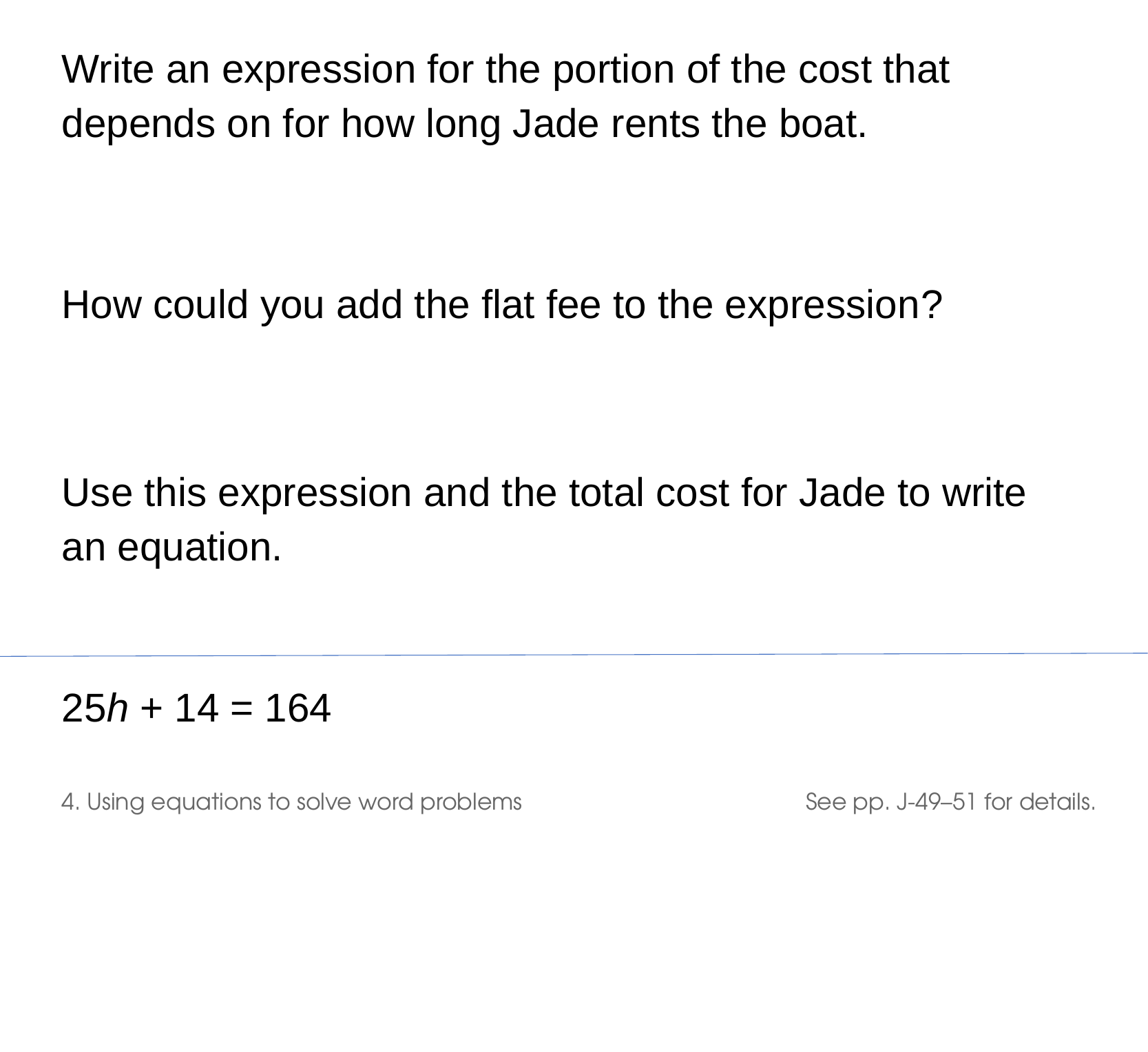

Write an expression for the portion of the cost that depends on for how long Jade rents the boat.

How could you add the flat fee to the expression?

Use this expression and the total cost for Jade to write an equation.
25h + 14 = 164
4. Using equations to solve word problems
See pp. J-49–51 for details.